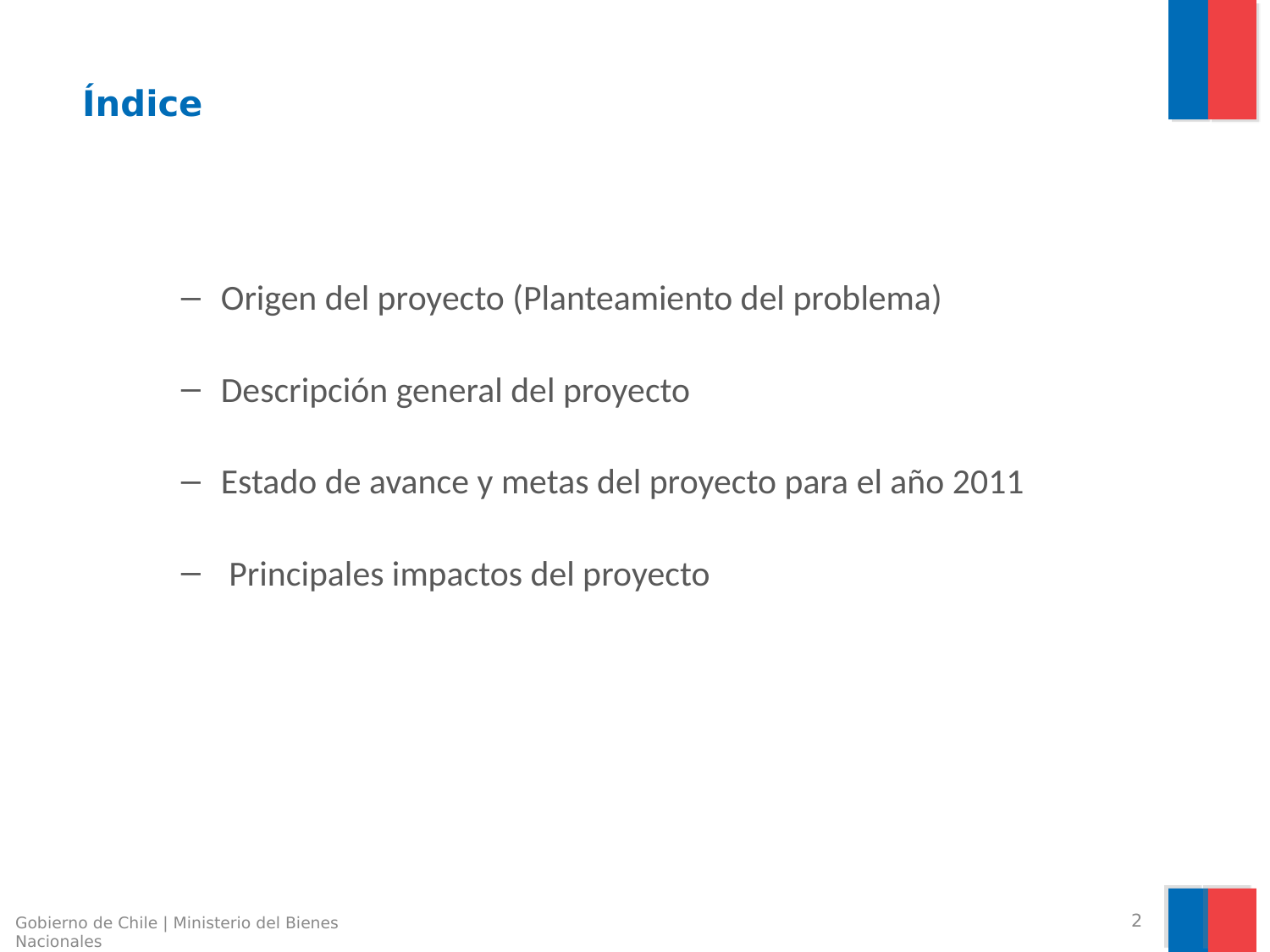

# Índice

Origen del proyecto (Planteamiento del problema)
Descripción general del proyecto
Estado de avance y metas del proyecto para el año 2011
 Principales impactos del proyecto

Gobierno de Chile | Ministerio del Bienes Nacionales
2